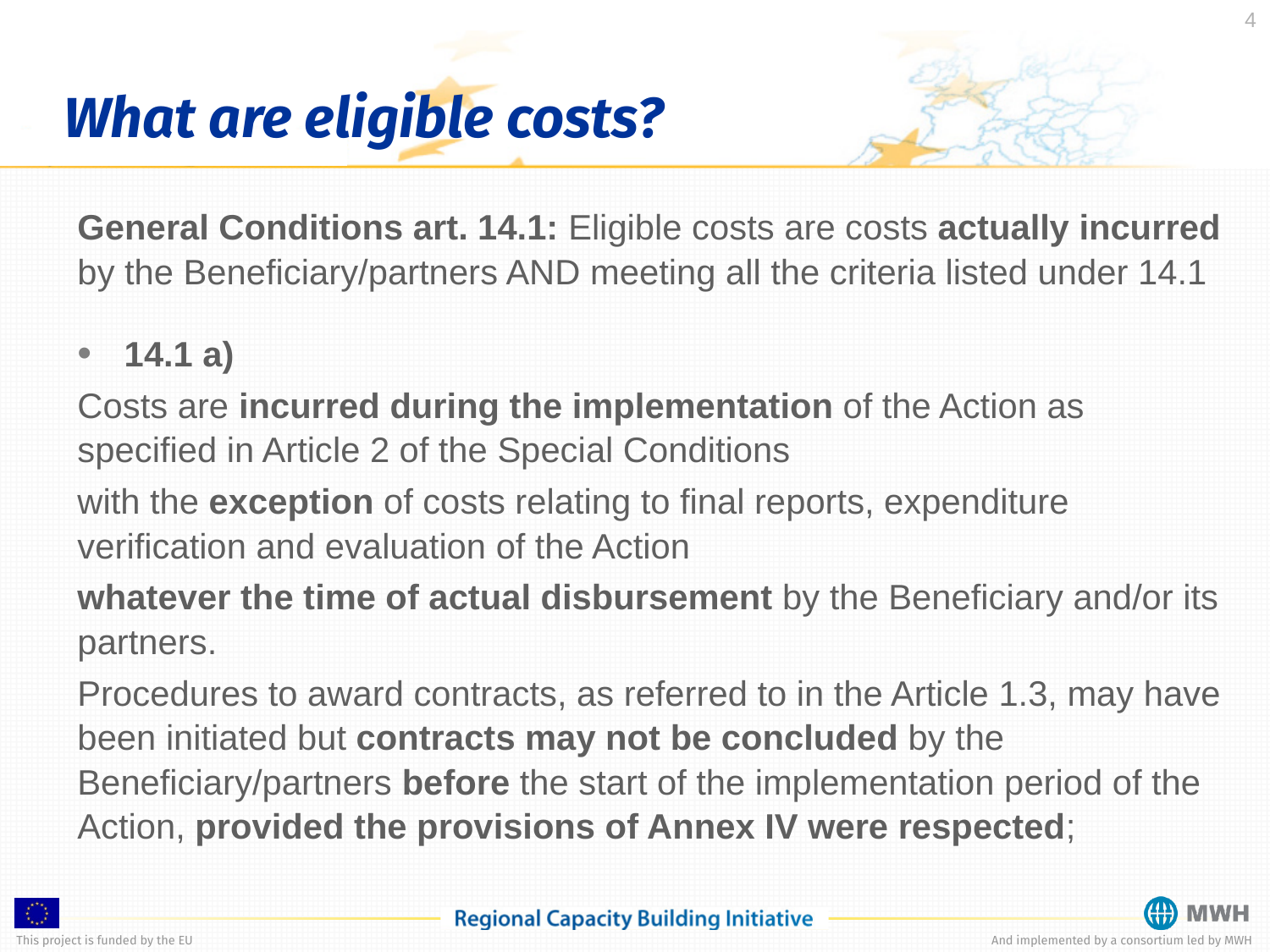

4
What are eligible costs?
General Conditions art. 14.1: Eligible costs are costs actually incurred by the Beneficiary/partners AND meeting all the criteria listed under 14.1

14.1 a)
Costs are incurred during the implementation of the Action as specified in Article 2 of the Special Conditions
with the exception of costs relating to final reports, expenditure verification and evaluation of the Action
whatever the time of actual disbursement by the Beneficiary and/or its partners.
Procedures to award contracts, as referred to in the Article 1.3, may have been initiated but contracts may not be concluded by the Beneficiary/partners before the start of the implementation period of the Action, provided the provisions of Annex IV were respected;